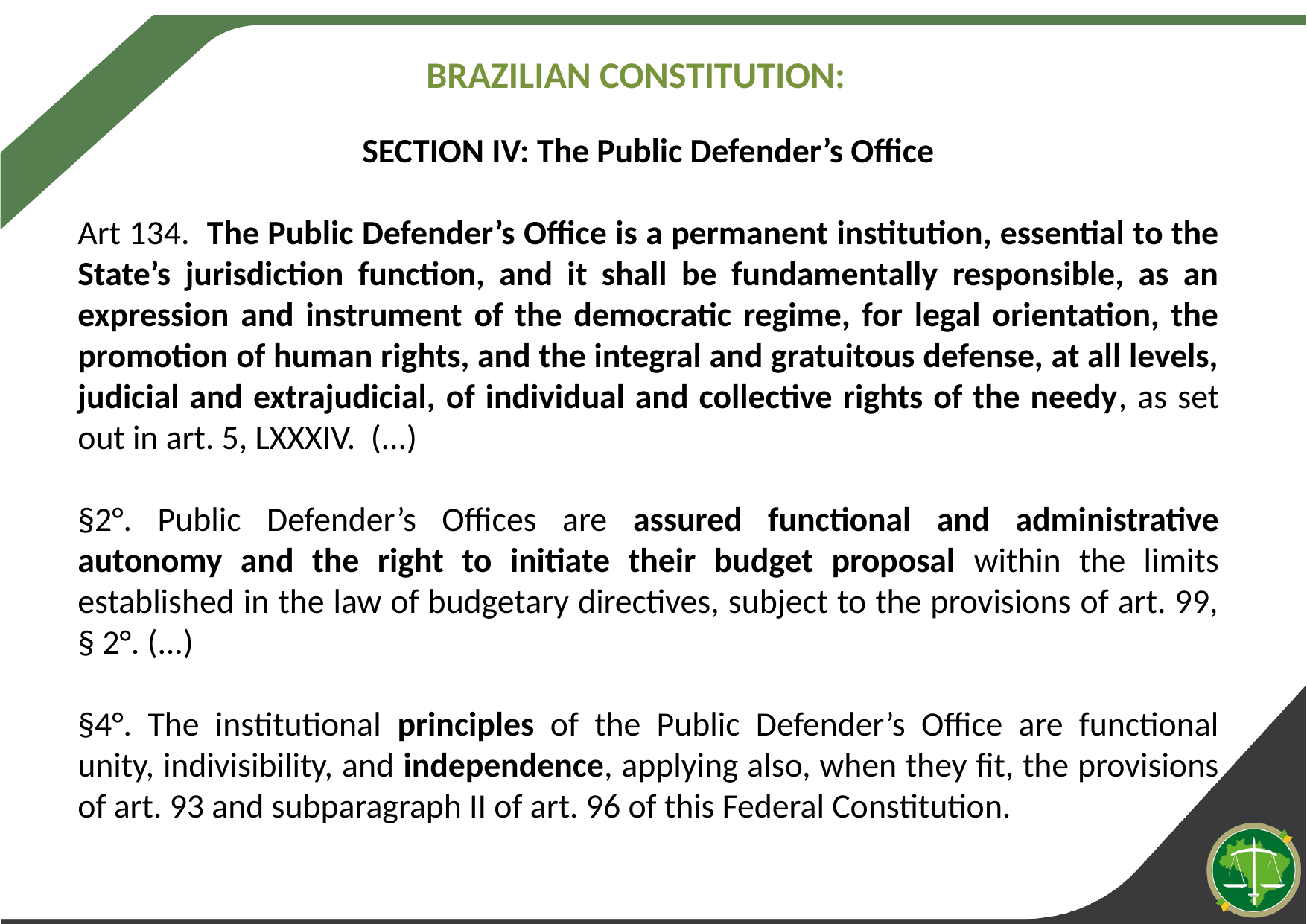

BRAZILIAN CONSTITUTION:

SECTION IV: The Public Defender’s Office

Art 134.  The Public Defender’s Office is a permanent institution, essential to the State’s jurisdiction function, and it shall be fundamentally responsible, as an expression and instrument of the democratic regime, for legal orientation, the promotion of human rights, and the integral and gratuitous defense, at all levels, judicial and extrajudicial, of individual and collective rights of the needy, as set out in art. 5, LXXXIV.  (...)

§2°. Public Defender’s Offices are assured functional and administrative autonomy and the right to initiate their budget proposal within the limits established in the law of budgetary directives, subject to the provisions of art. 99, § 2°. (...)

§4°. The institutional principles of the Public Defender’s Office are functional unity, indivisibility, and independence, applying also, when they fit, the provisions of art. 93 and subparagraph II of art. 96 of this Federal Constitution.